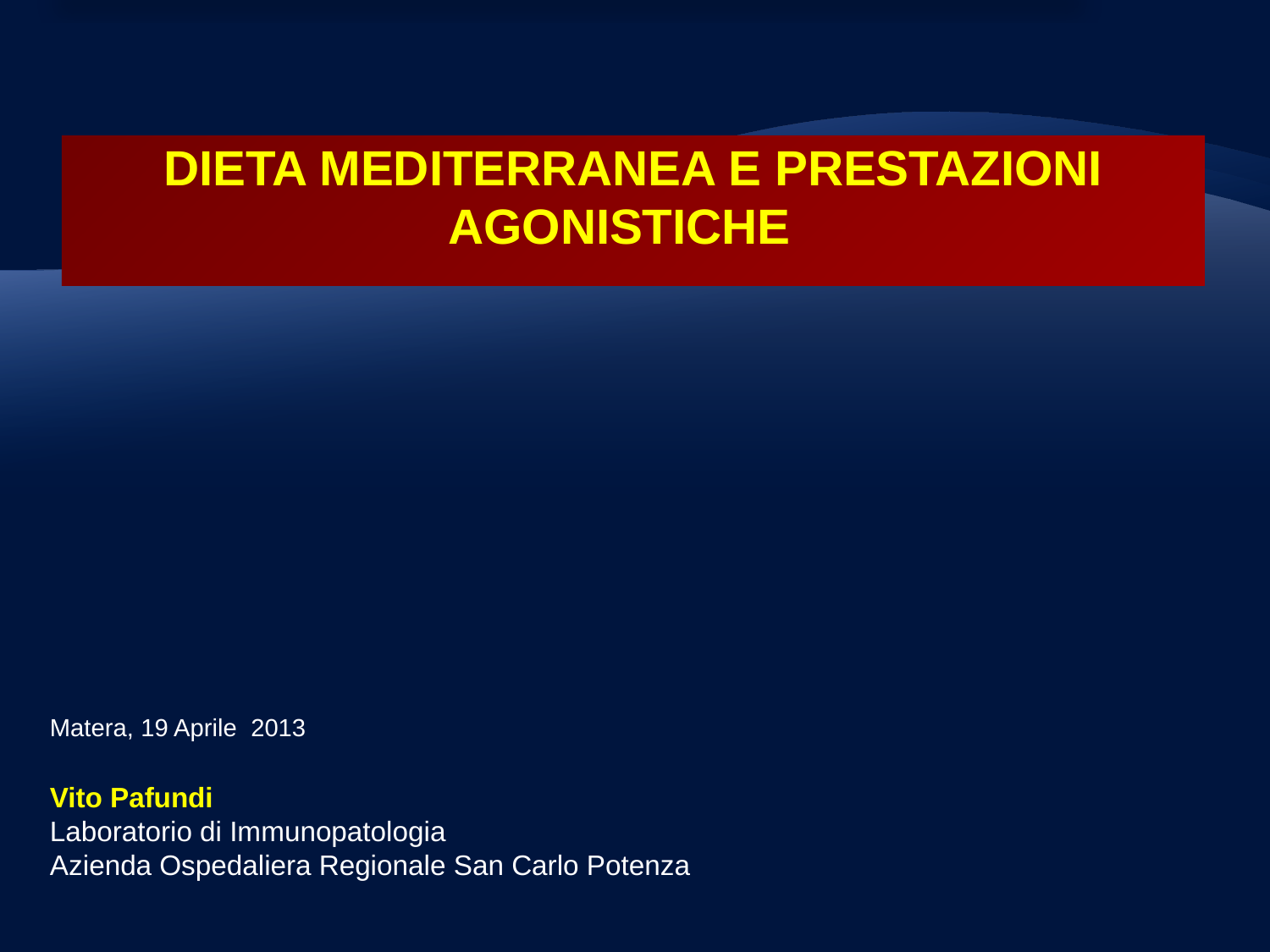

# Dieta MEDITERRANEA E PRESTAZIONI AGONISTICHE
Matera, 19 Aprile  2013

Vito Pafundi
Laboratorio di Immunopatologia
Azienda Ospedaliera Regionale San Carlo Potenza